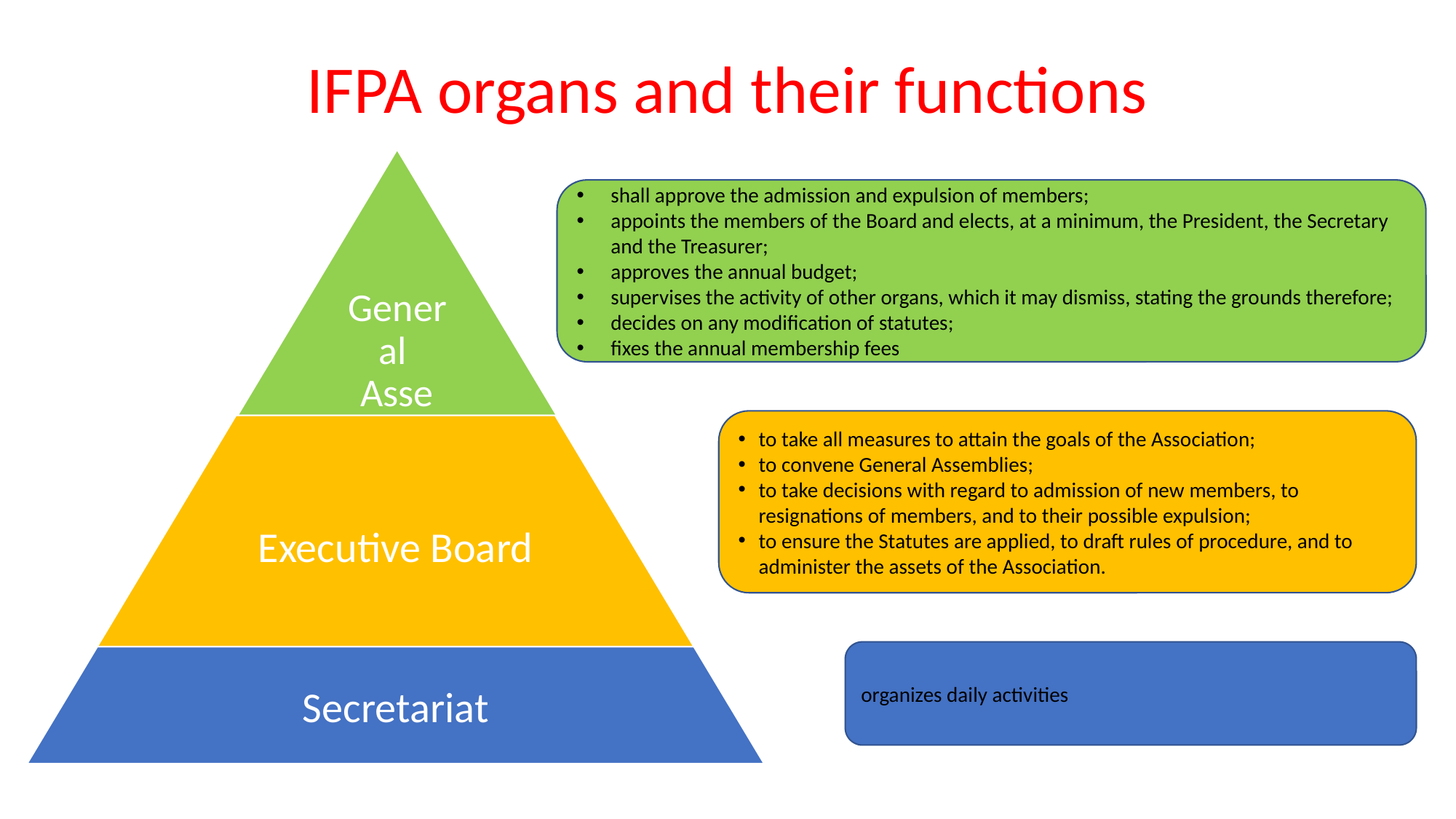

# IFPA organs and their functions

General
Assembly
Executive Board
Secretariat
shall approve the admission and expulsion of members;
appoints the members of the Board and elects, at a minimum, the President, the Secretary and the Treasurer;
approves the annual budget;
supervises the activity of other organs, which it may dismiss, stating the grounds therefore;
decides on any modification of statutes;
fixes the annual membership fees
to take all measures to attain the goals of the Association;
to convene General Assemblies;
to take decisions with regard to admission of new members, to resignations of members, and to their possible expulsion;
to ensure the Statutes are applied, to draft rules of procedure, and to administer the assets of the Association.
organizes daily activities